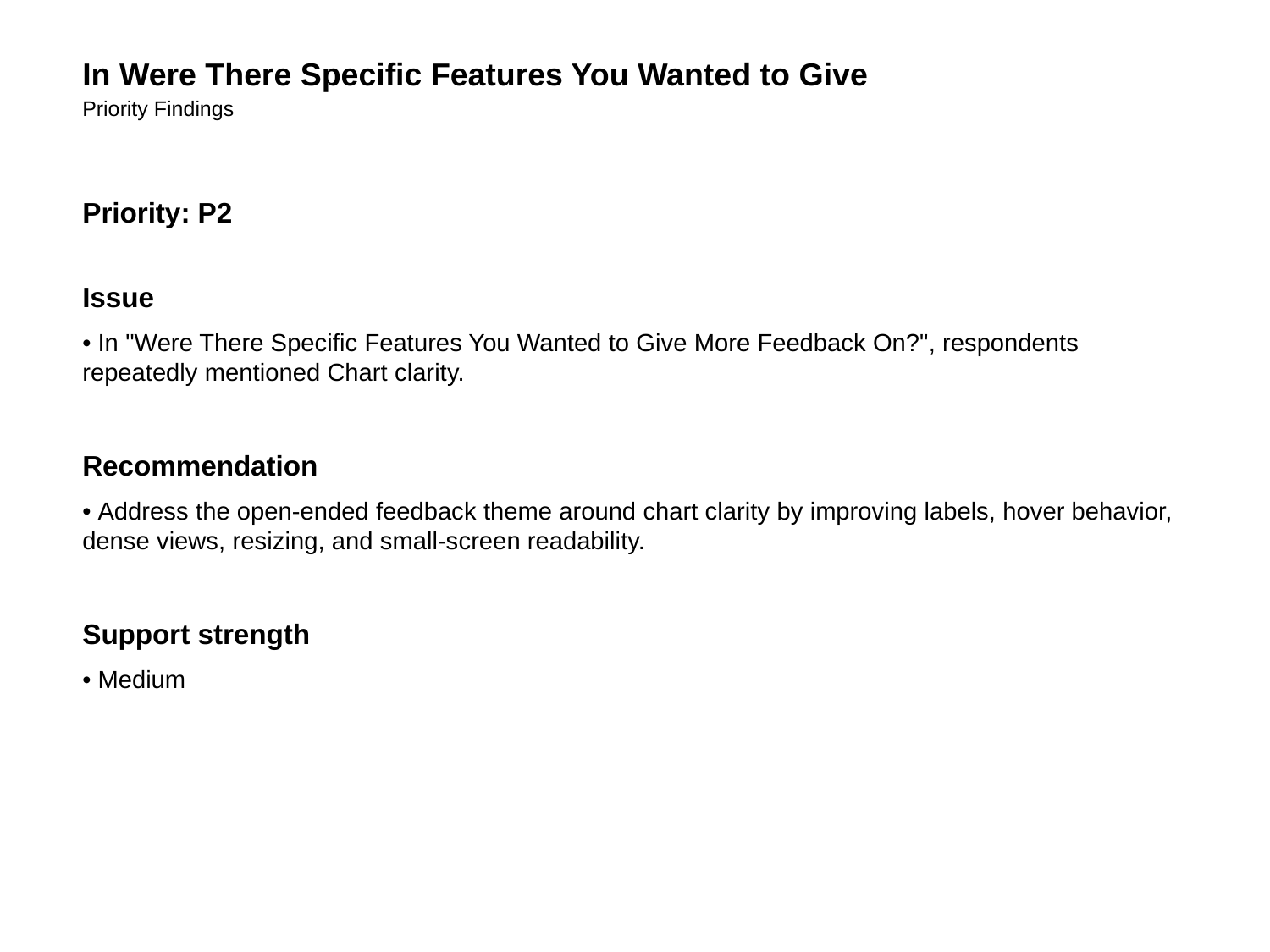

In Were There Specific Features You Wanted to Give
Priority Findings
Priority: P2

Issue
• In "Were There Specific Features You Wanted to Give More Feedback On?", respondents repeatedly mentioned Chart clarity.

Recommendation
• Address the open-ended feedback theme around chart clarity by improving labels, hover behavior, dense views, resizing, and small-screen readability.

Support strength
• Medium